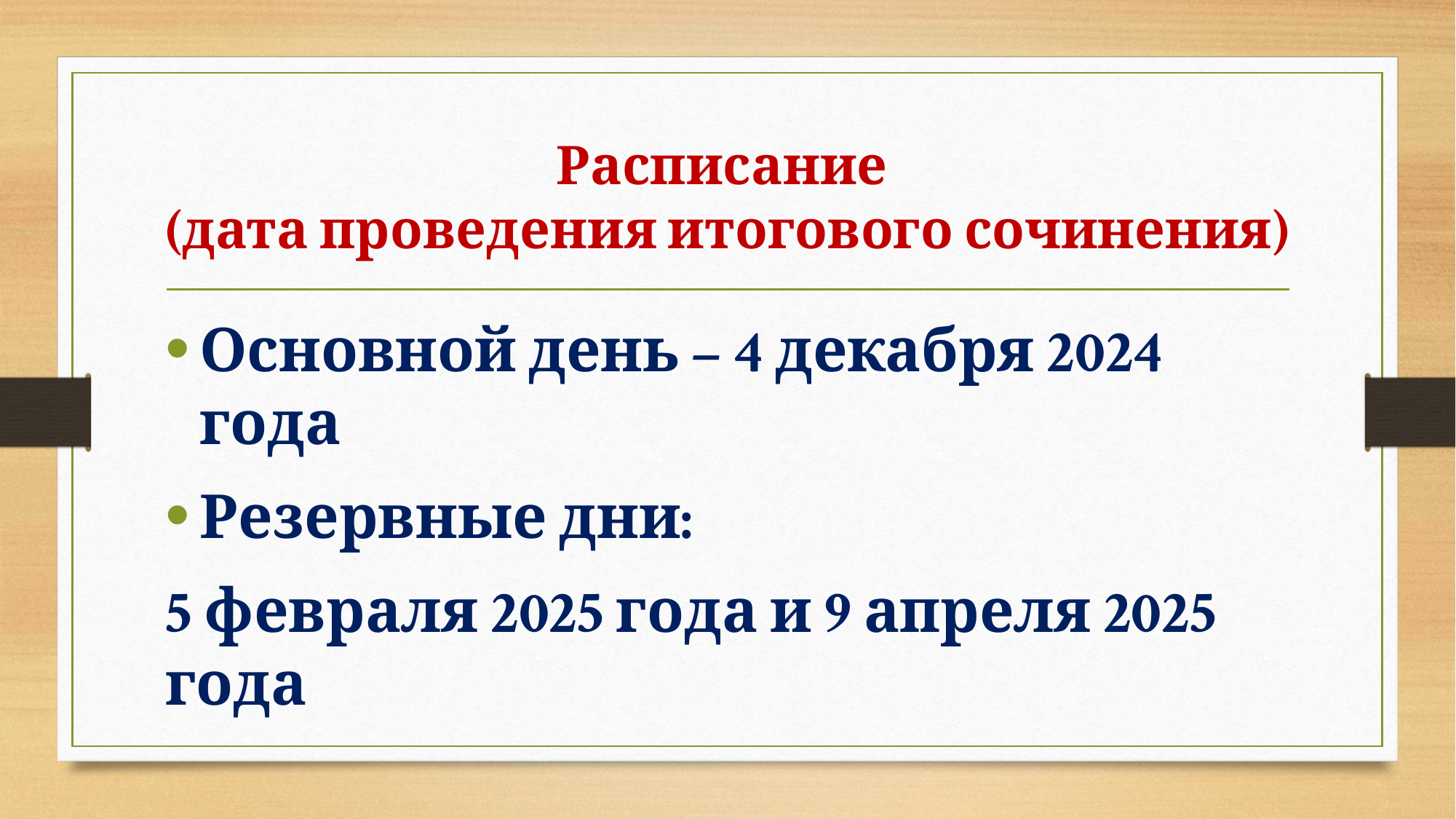

# Расписание (дата проведения итогового сочинения)
Основной день – 4 декабря 2024 года
Резервные дни:
5 февраля 2025 года и 9 апреля 2025 года